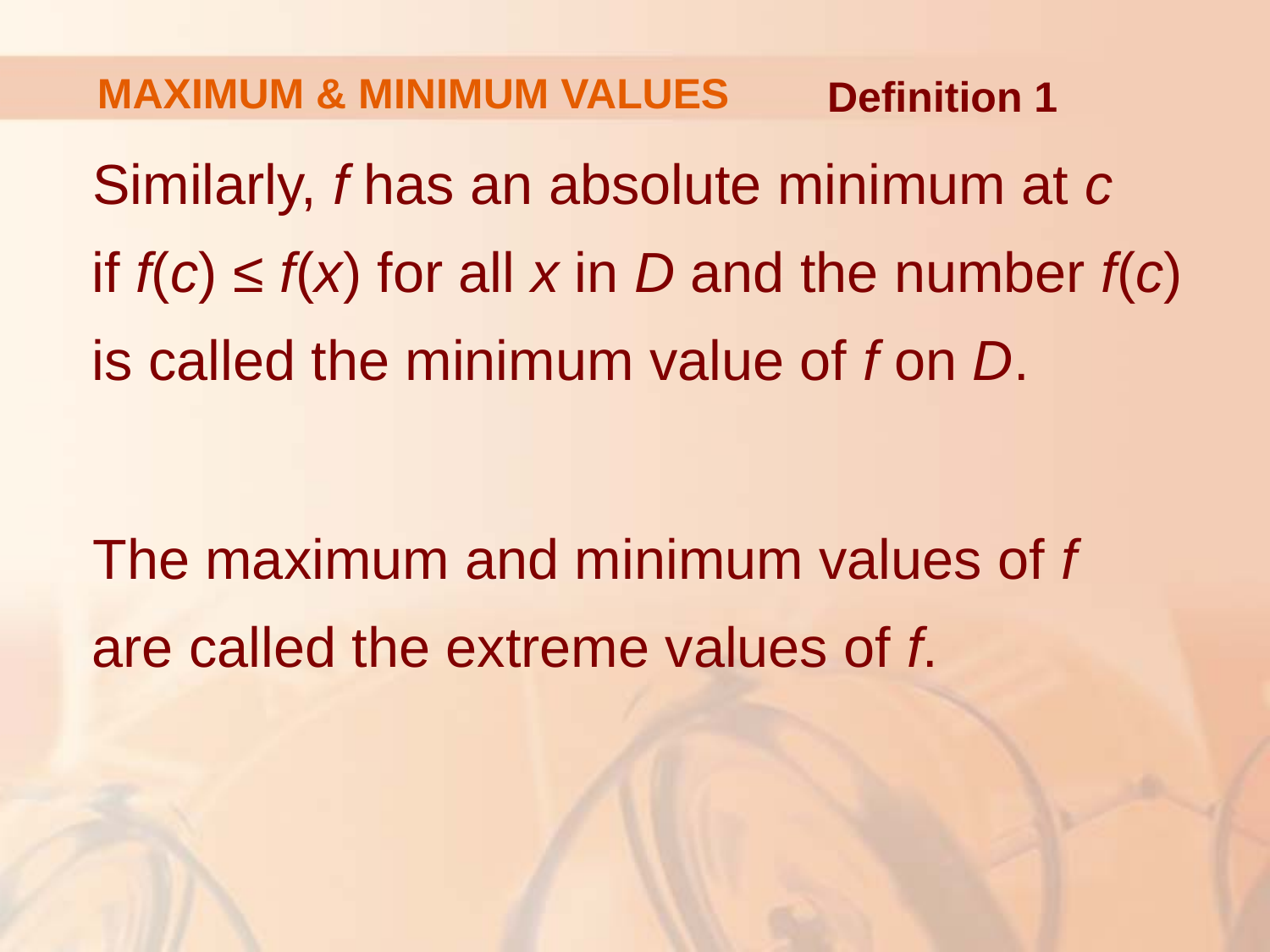

# MAXIMUM & MINIMUM VALUES
Definition 1
Similarly, f has an absolute minimum at c
if f(c) ≤ f(x) for all x in D and the number f(c)
is called the minimum value of f on D.

The maximum and minimum values of f
are called the extreme values of f.